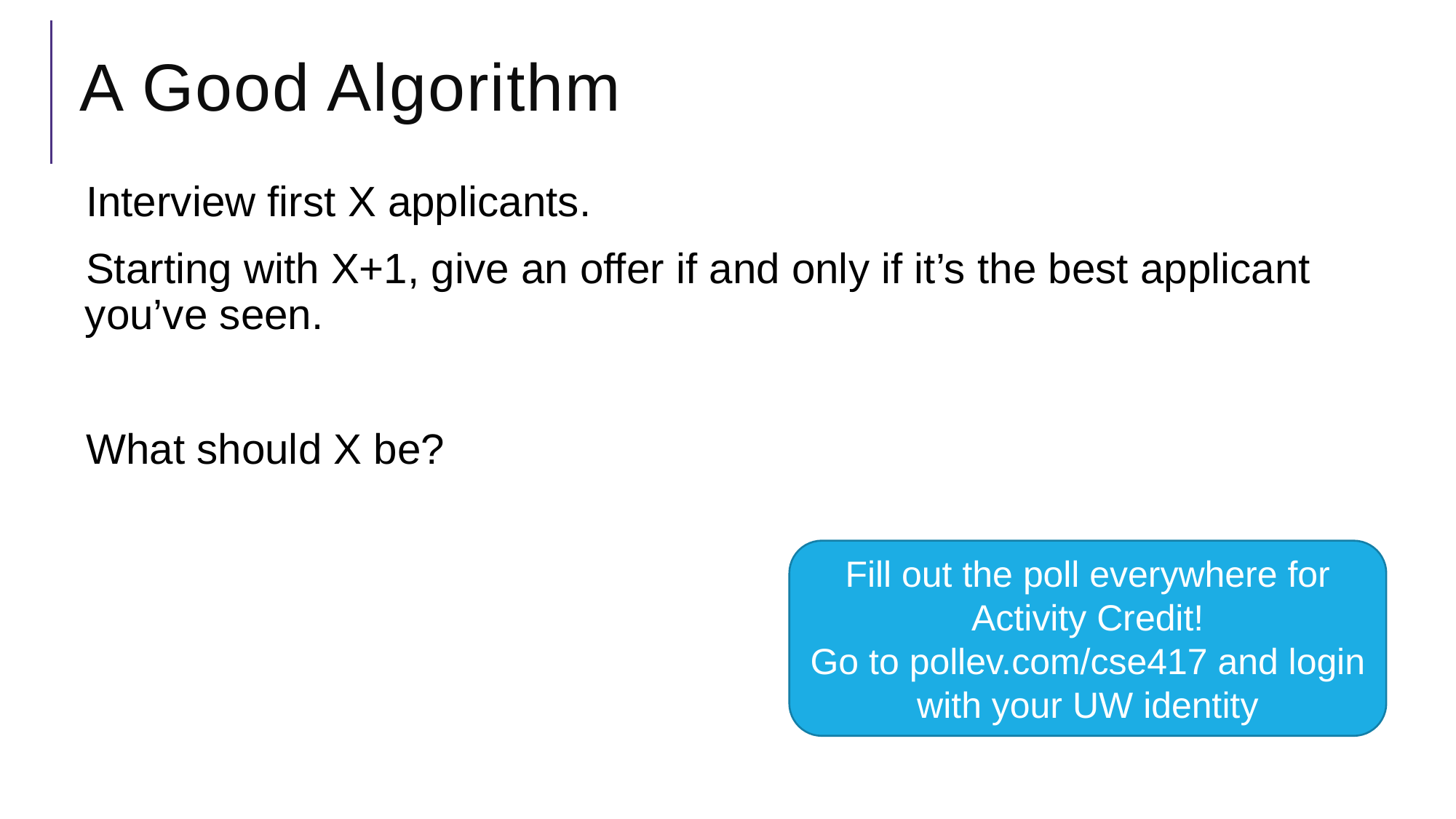

# A Good Algorithm
Interview first X applicants.
Starting with X+1, give an offer if and only if it’s the best applicant you’ve seen.

What should X be?
Fill out the poll everywhere for Activity Credit!
Go to pollev.com/cse417 and login with your UW identity